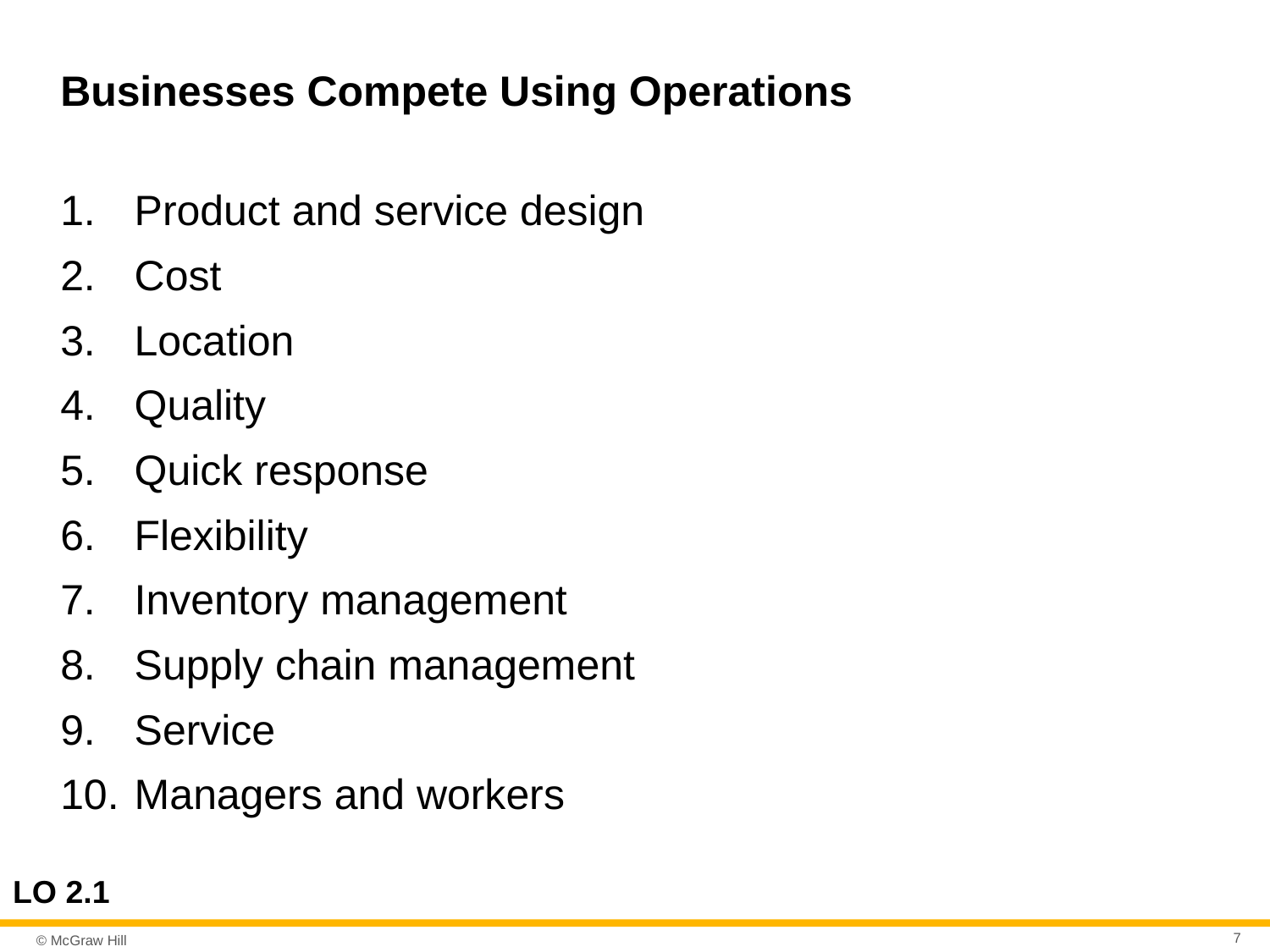

# Businesses Compete Using Operations
Product and service design
Cost
Location
Quality
Quick response
Flexibility
Inventory management
Supply chain management
Service
Managers and workers
LO 2.1